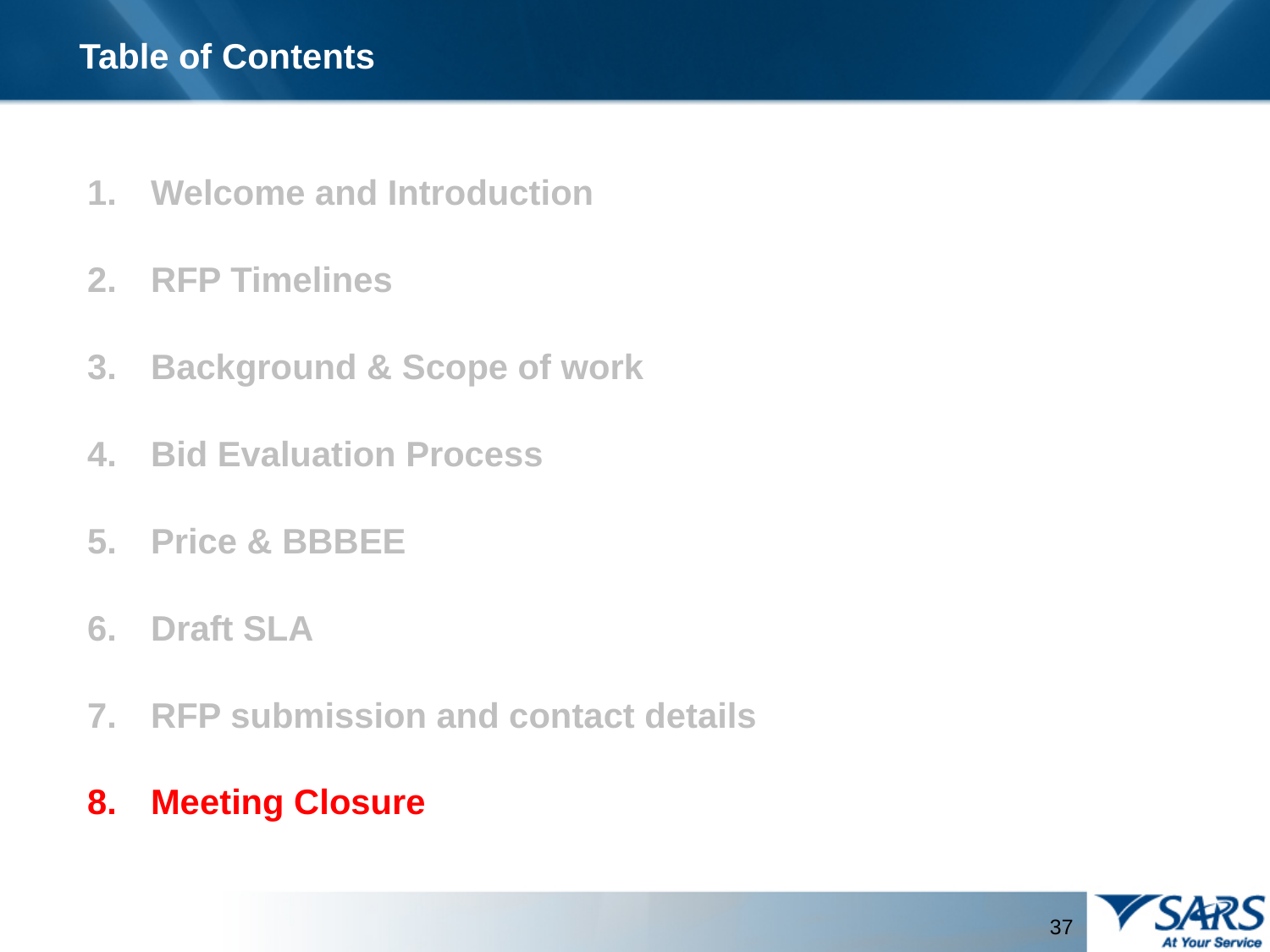

Table of Contents
Welcome and Introduction
RFP Timelines
Background & Scope of work
Bid Evaluation Process
Price & BBBEE
Draft SLA
RFP submission and contact details
Meeting Closure

37